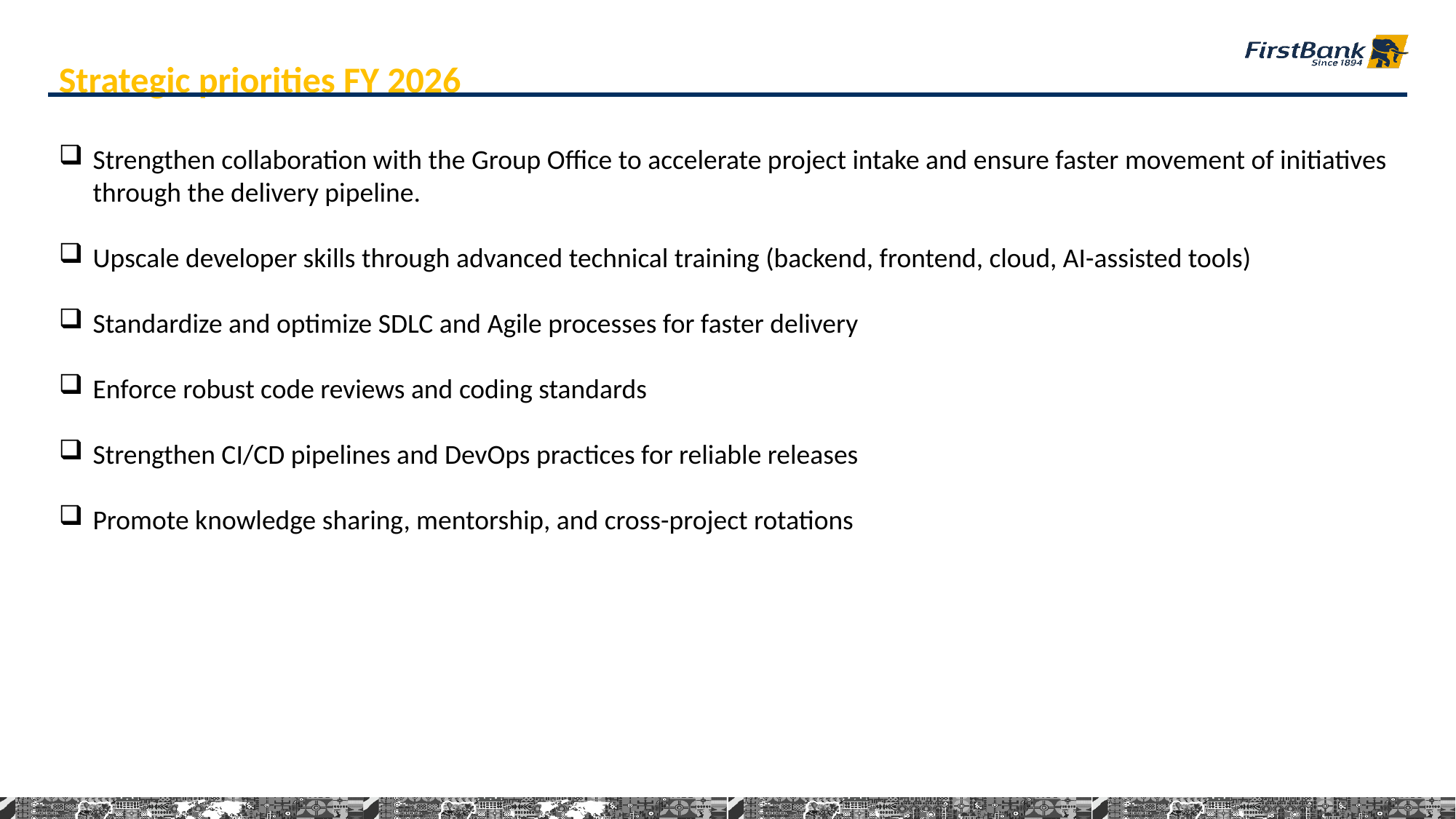

Strategic priorities FY 2026
Strengthen collaboration with the Group Office to accelerate project intake and ensure faster movement of initiatives through the delivery pipeline.

Upscale developer skills through advanced technical training (backend, frontend, cloud, AI-assisted tools)

Standardize and optimize SDLC and Agile processes for faster delivery

Enforce robust code reviews and coding standards

Strengthen CI/CD pipelines and DevOps practices for reliable releases

Promote knowledge sharing, mentorship, and cross-project rotations